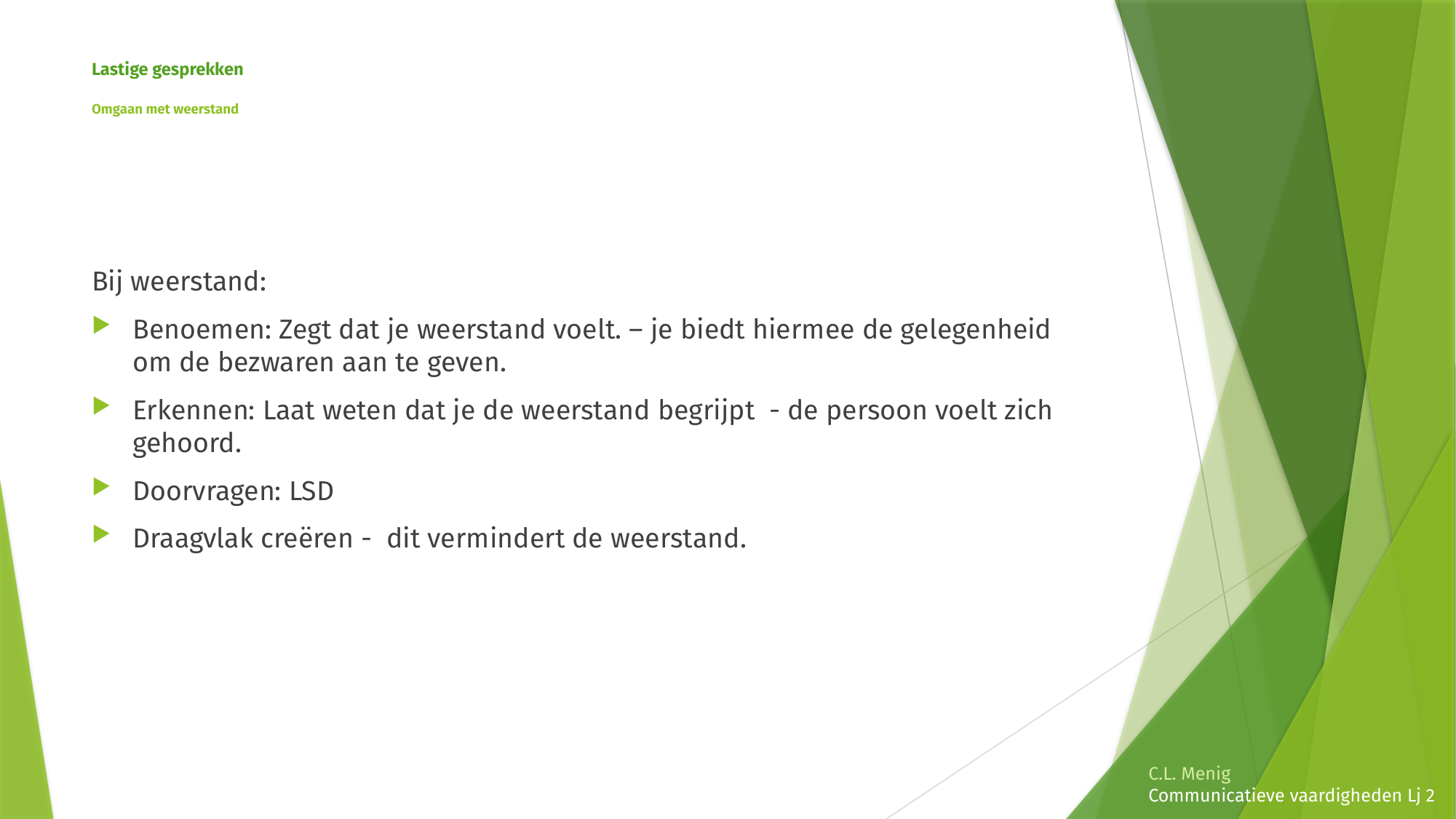

# Lastige gesprekken Omgaan met weerstand
Bij weerstand:
Benoemen: Zegt dat je weerstand voelt. – je biedt hiermee de gelegenheid om de bezwaren aan te geven.
Erkennen: Laat weten dat je de weerstand begrijpt  - de persoon voelt zich gehoord.
Doorvragen: LSD
Draagvlak creëren -  dit vermindert de weerstand.
C.L. Menig
Communicatieve vaardigheden Lj 2